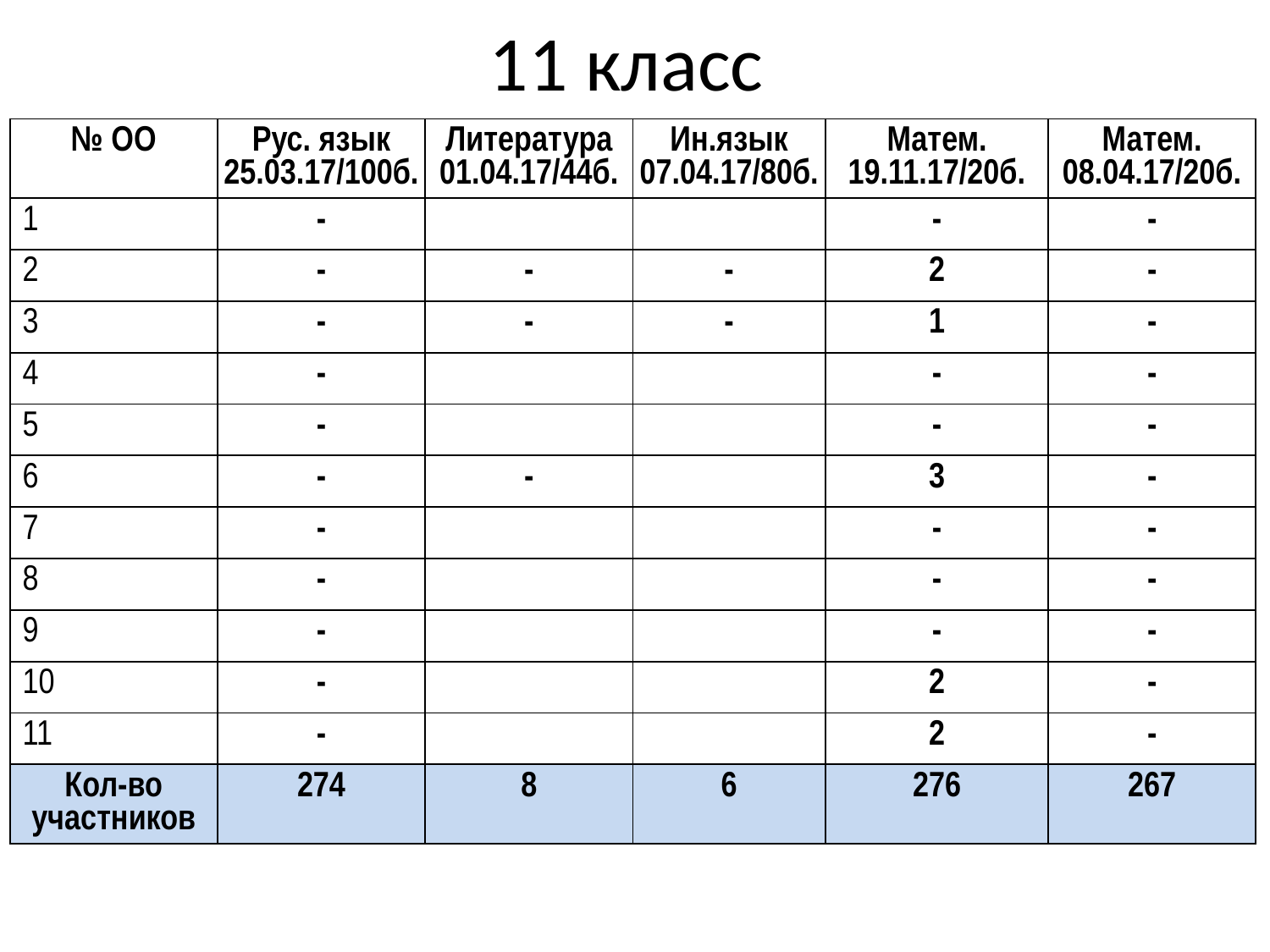

# 11 класс
| № ОО | Рус. язык 25.03.17/100б. | Литература 01.04.17/44б. | Ин.язык 07.04.17/80б. | Матем. 19.11.17/20б. | Матем. 08.04.17/20б. |
| --- | --- | --- | --- | --- | --- |
| 1 | - |  |  | - | - |
| 2 | - | - | - | 2 | - |
| 3 | - | - | - | 1 | - |
| 4 | - |  |  | - | - |
| 5 | - |  |  | - | - |
| 6 | - | - |  | 3 | - |
| 7 | - |  |  | - | - |
| 8 | - |  |  | - | - |
| 9 | - |  |  | - | - |
| 10 | - |  |  | 2 | - |
| 11 | - |  |  | 2 | - |
| Кол-во участников | 274 | 8 | 6 | 276 | 267 |